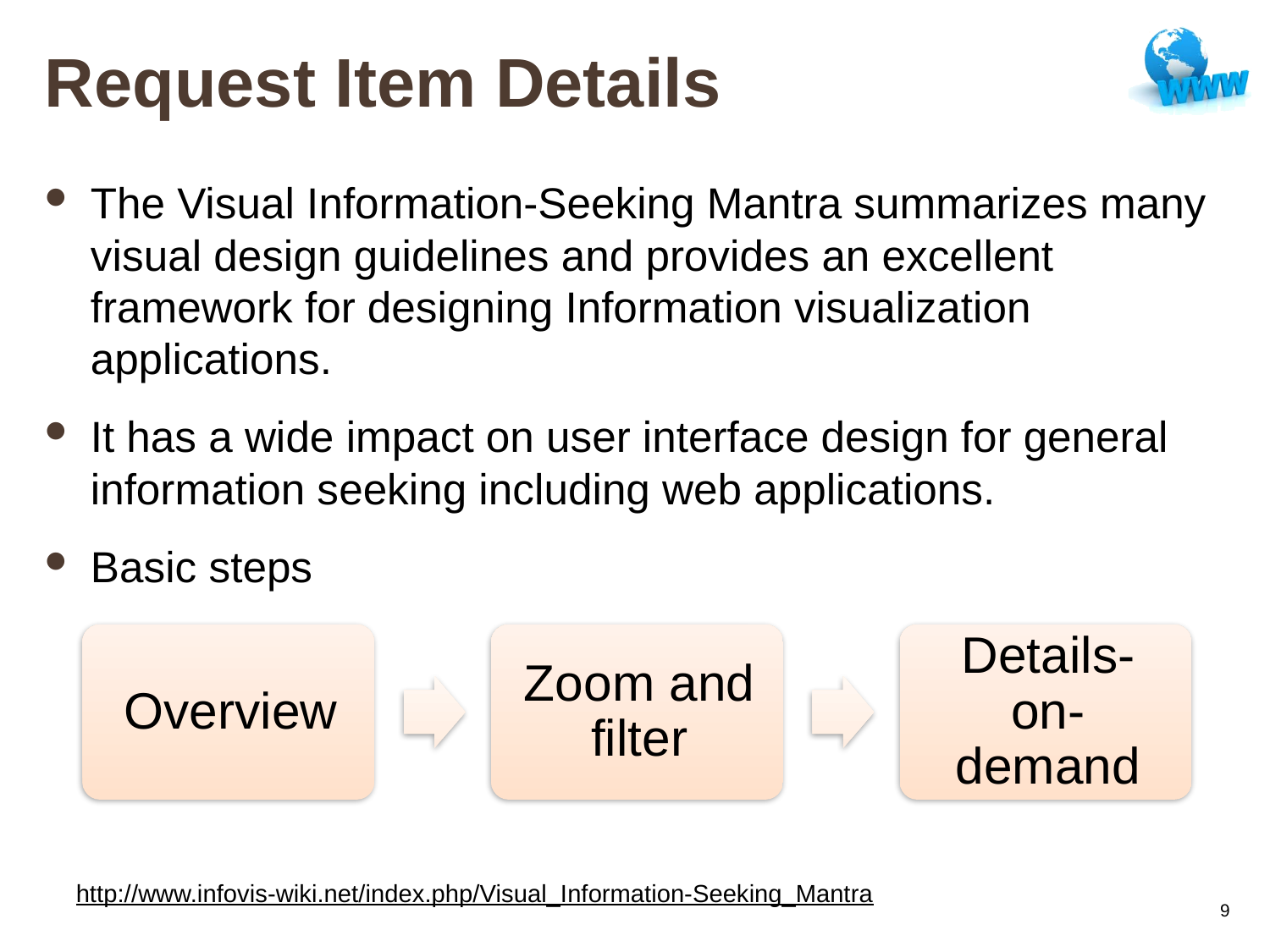

# Request Item Details
The Visual Information-Seeking Mantra summarizes many visual design guidelines and provides an excellent framework for designing Information visualization applications.
It has a wide impact on user interface design for general information seeking including web applications.
Basic steps
Overview

Zoom and filter

Details-on-demand
http://www.infovis-wiki.net/index.php/Visual_Information-Seeking_Mantra
9